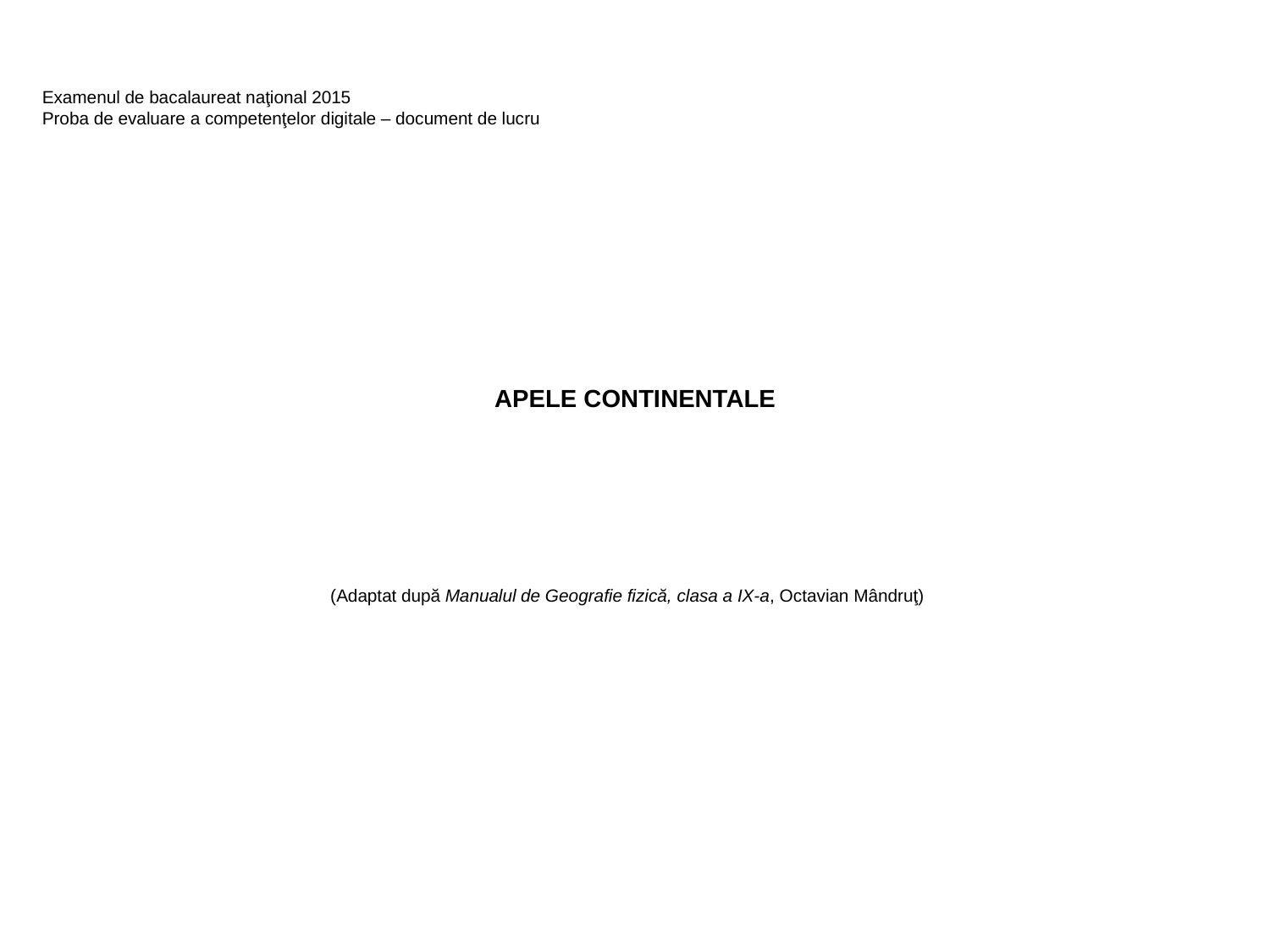

Examenul de bacalaureat naţional 2015
Proba de evaluare a competenţelor digitale – document de lucru
# APELE CONTINENTALE
(Adaptat după Manualul de Geografie fizică, clasa a IX-a, Octavian Mândruţ)